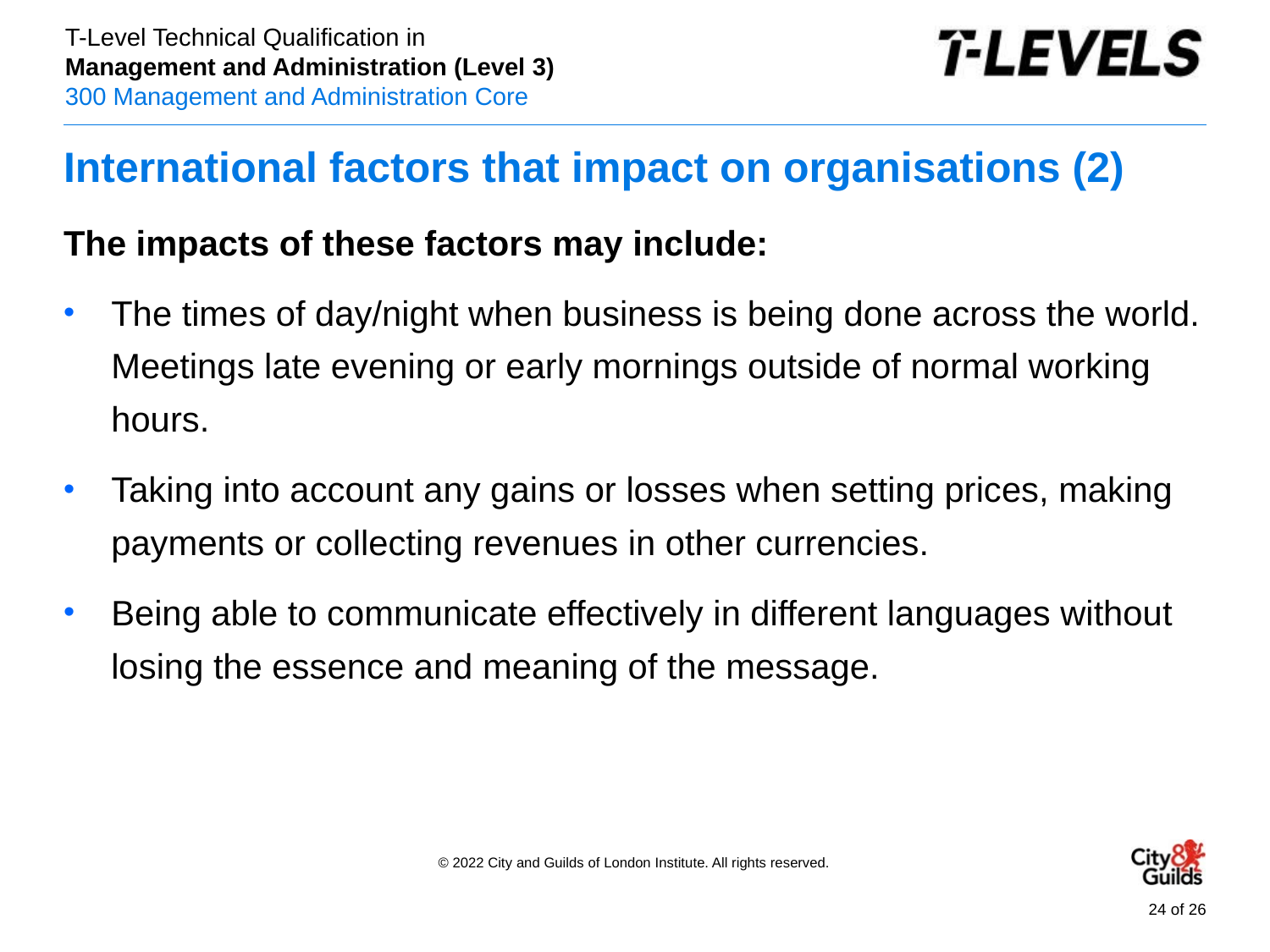

# International factors that impact on organisations (2)
The impacts of these factors may include:
The times of day/night when business is being done across the world. Meetings late evening or early mornings outside of normal working hours.
Taking into account any gains or losses when setting prices, making payments or collecting revenues in other currencies.
Being able to communicate effectively in different languages without losing the essence and meaning of the message.